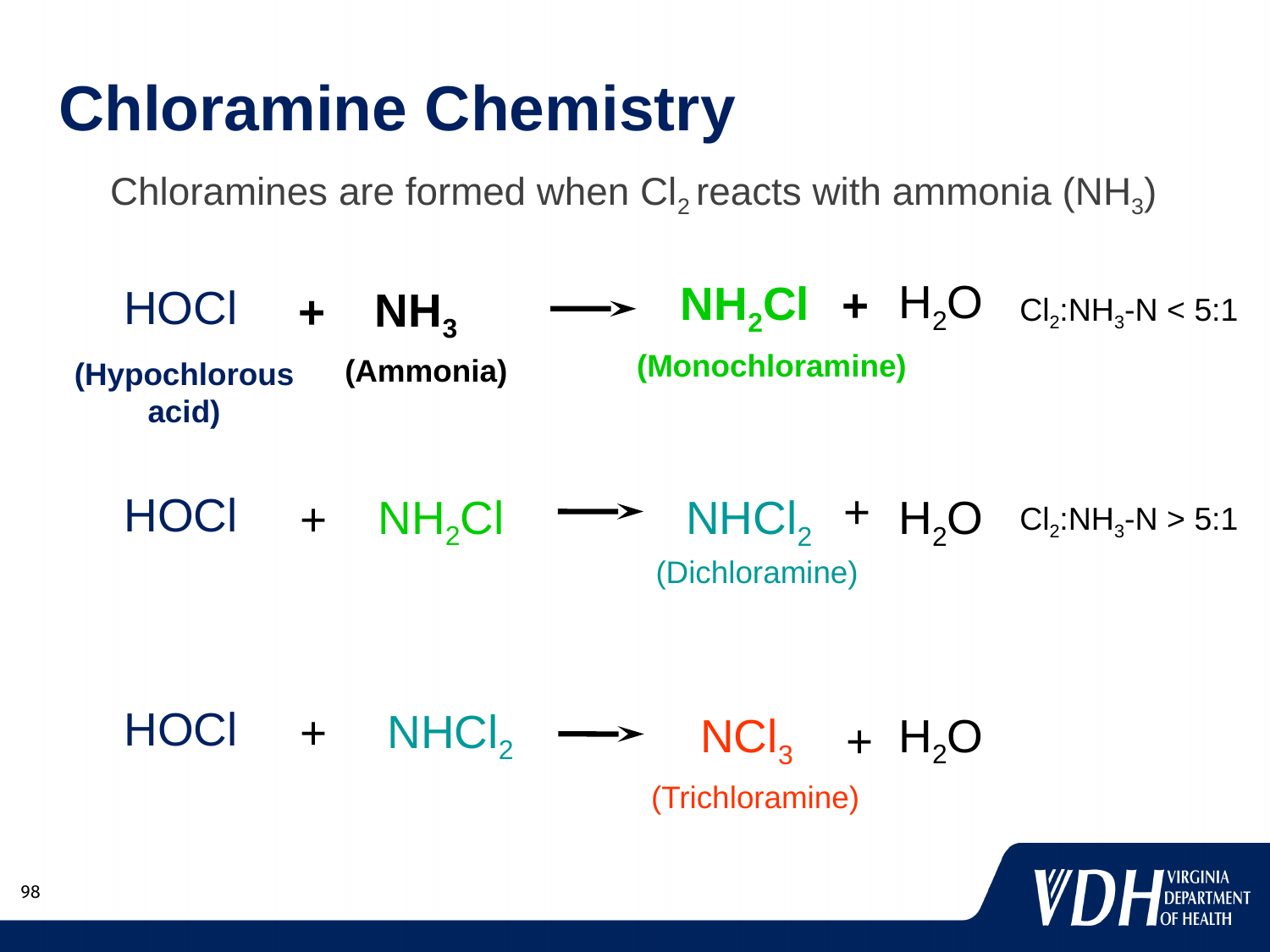

# Chloramine Chemistry
Chloramines are formed when Cl2 reacts with ammonia (NH3)
H2O
NH2Cl
+
HOCl
NH3
+

(Monochloramine)
(Ammonia)
(Hypochlorous acid)
Cl2:NH3-N < 5:1
+
HOCl
NH2Cl
NHCl2
H2O
+

(Dichloramine)
Cl2:NH3-N > 5:1
HOCl
NHCl2
+
H2O
NCl3
+

(Trichloramine)
98